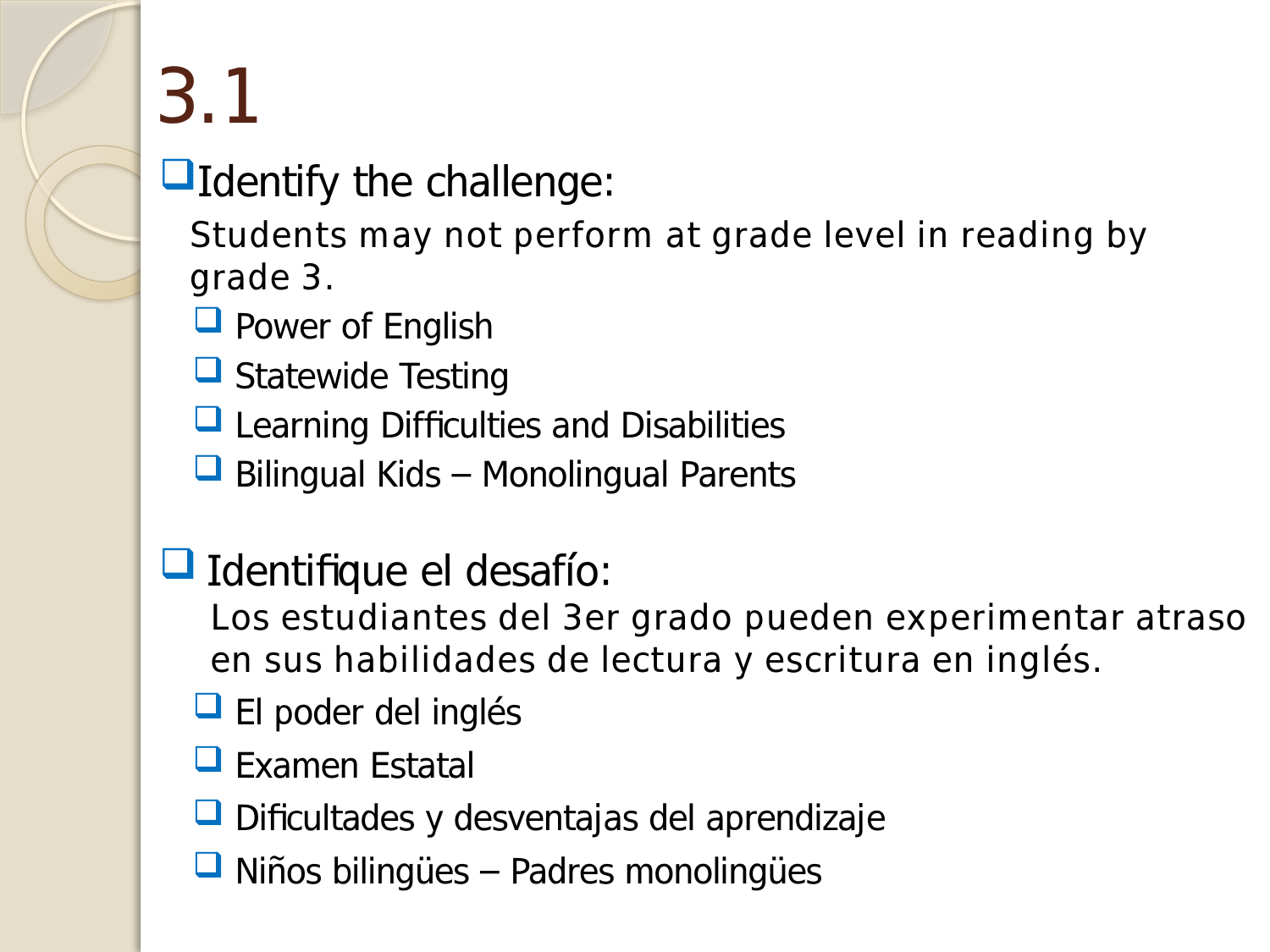

# 3.1

Identify the challenge:
   Students may not perform at grade level in reading by
   grade 3.
 Power of English
 Statewide Testing
 Learning Difficulties and Disabilities
 Bilingual Kids – Monolingual Parents

Identifique el desafío:
     Los estudiantes del 3er grado pueden experimentar atraso
     en sus habilidades de lectura y escritura en inglés.
 El poder del inglés
 Examen Estatal
 Dificultades y desventajas del aprendizaje
 Niños bilingües – Padres monolingües